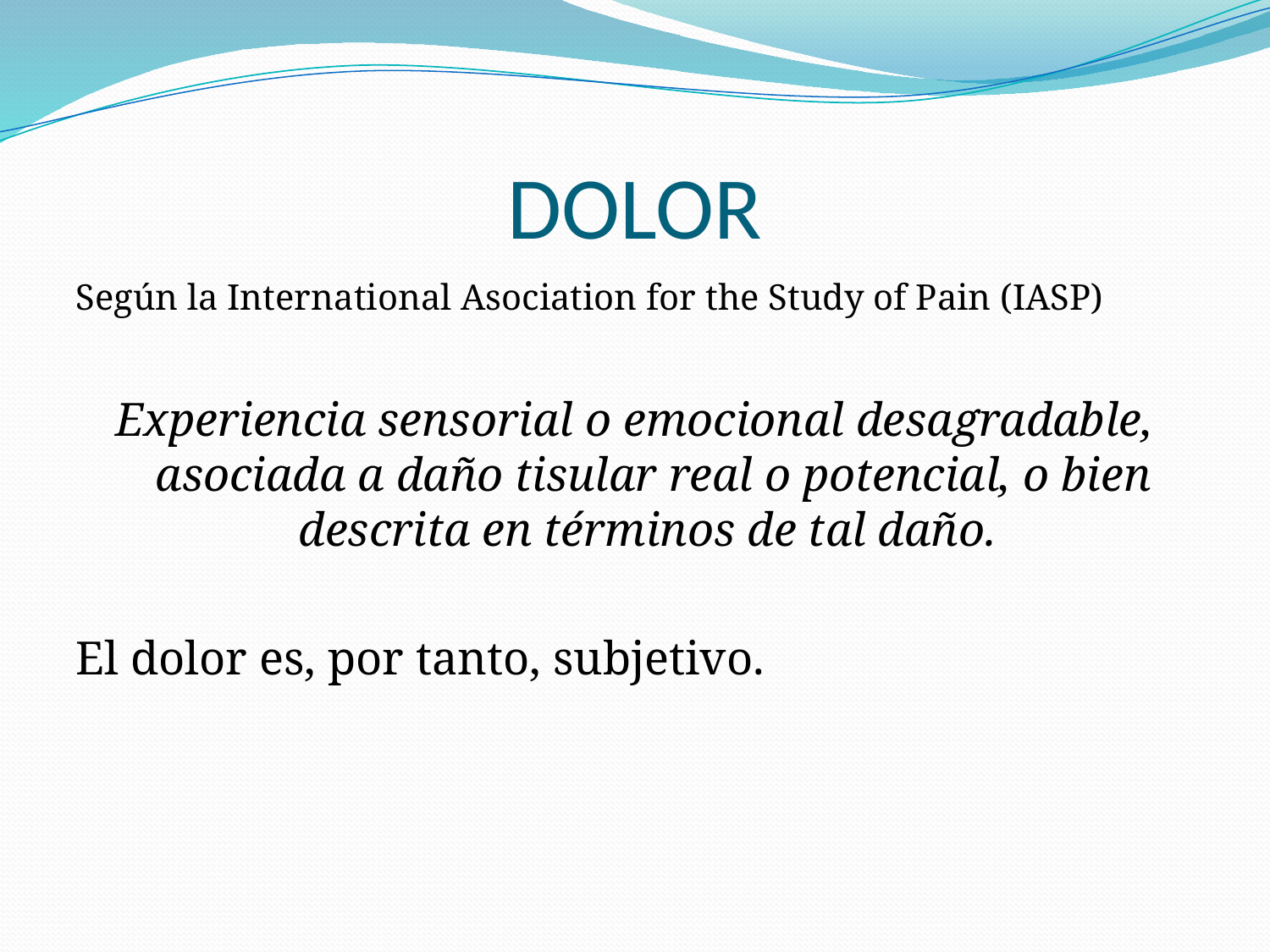

# DOLOR
Según la International Asociation for the Study of Pain (IASP)

Experiencia sensorial o emocional desagradable, asociada a daño tisular real o potencial, o bien descrita en términos de tal daño.

El dolor es, por tanto, subjetivo.